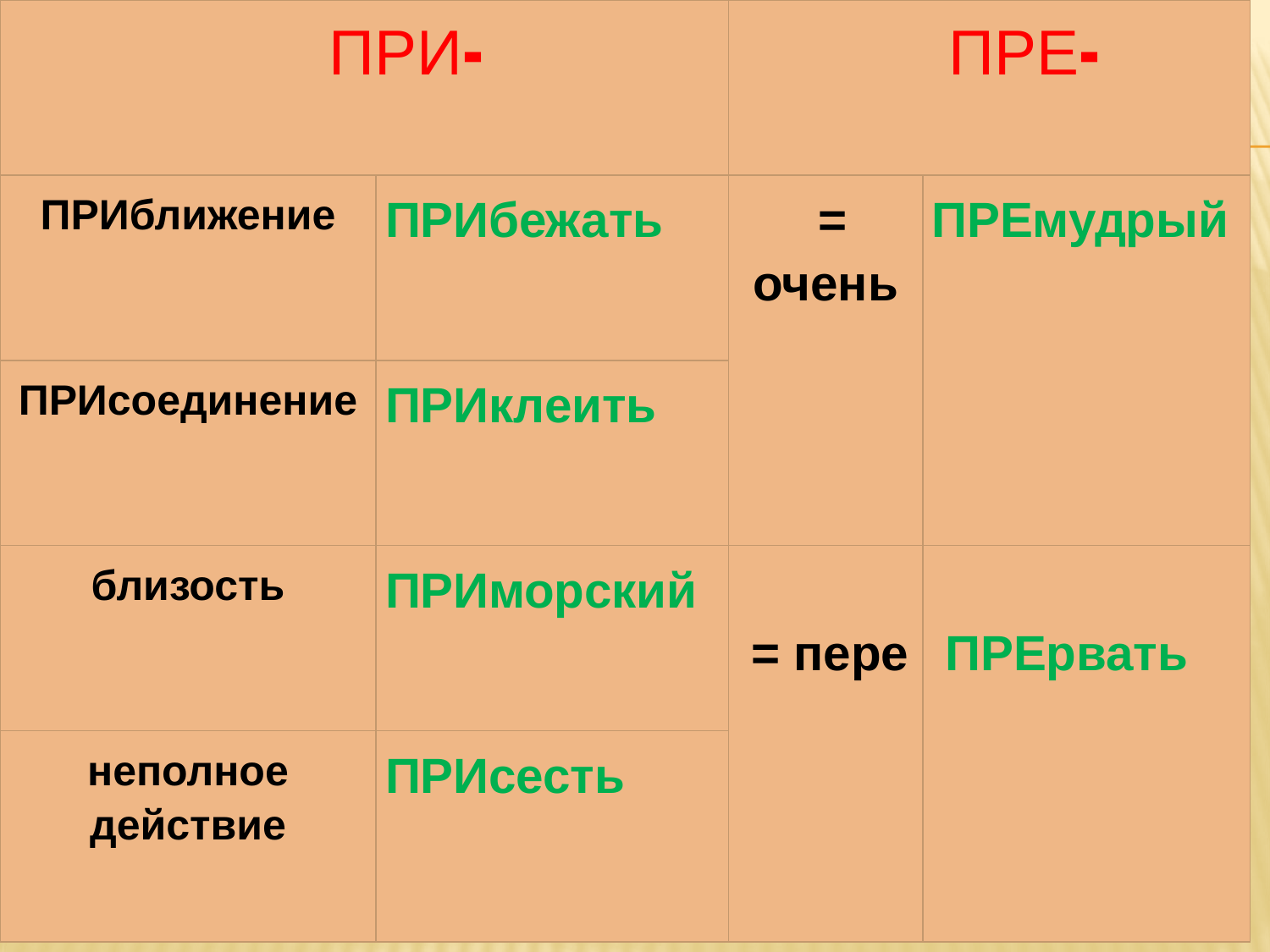

| ПРИ- |  | ПРЕ- |  |
| --- | --- | --- | --- |
| ПРИближение | ПРИбежать | = очень | ПРЕмудрый |
| ПРИсоединение | ПРИклеить |  |  |
| близость | ПРИморский | = пере | ПРЕрвать |
| неполное действие | ПРИсесть |  |  |
#